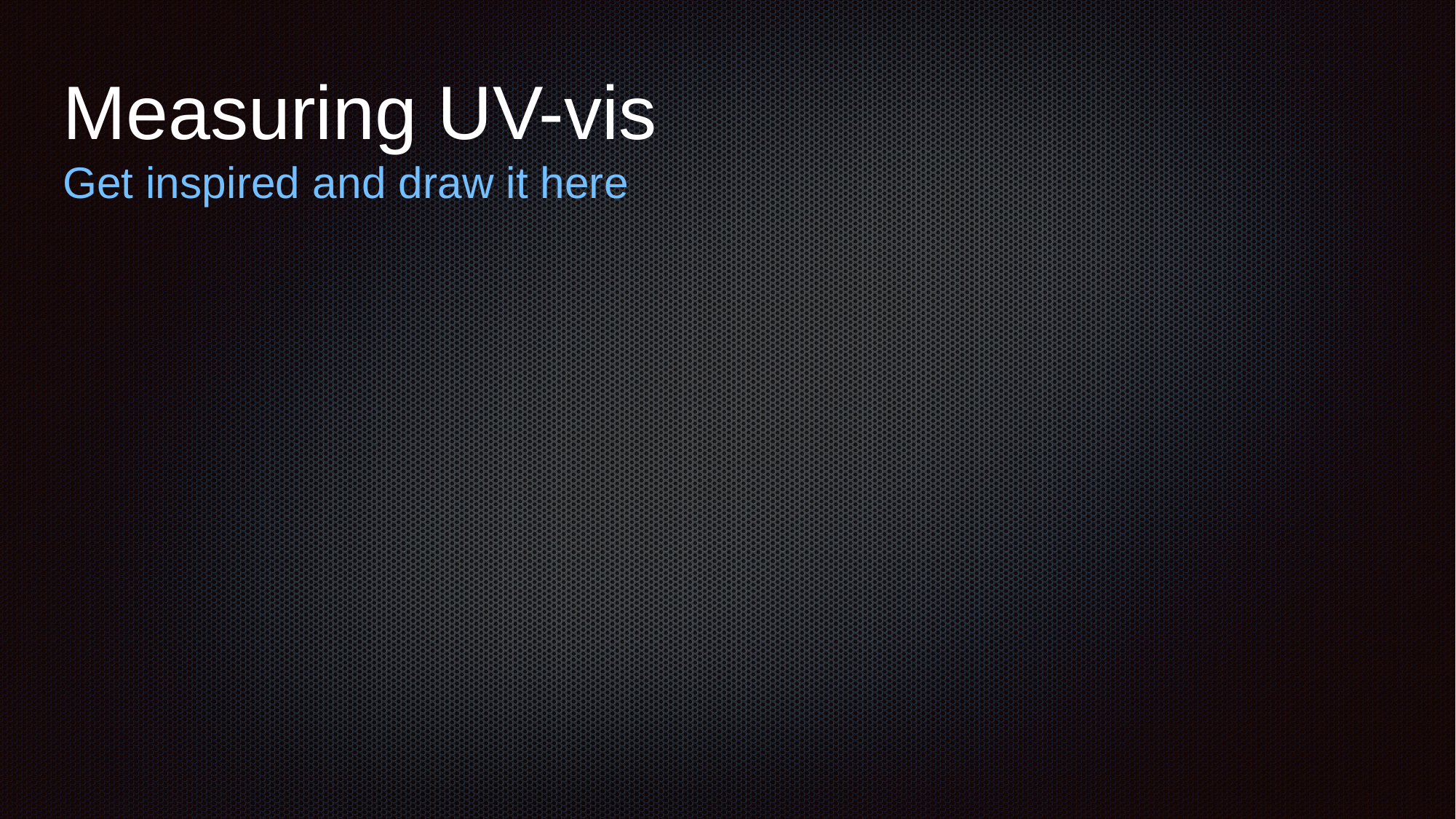

# Measuring UV-vis
Get inspired and draw it here